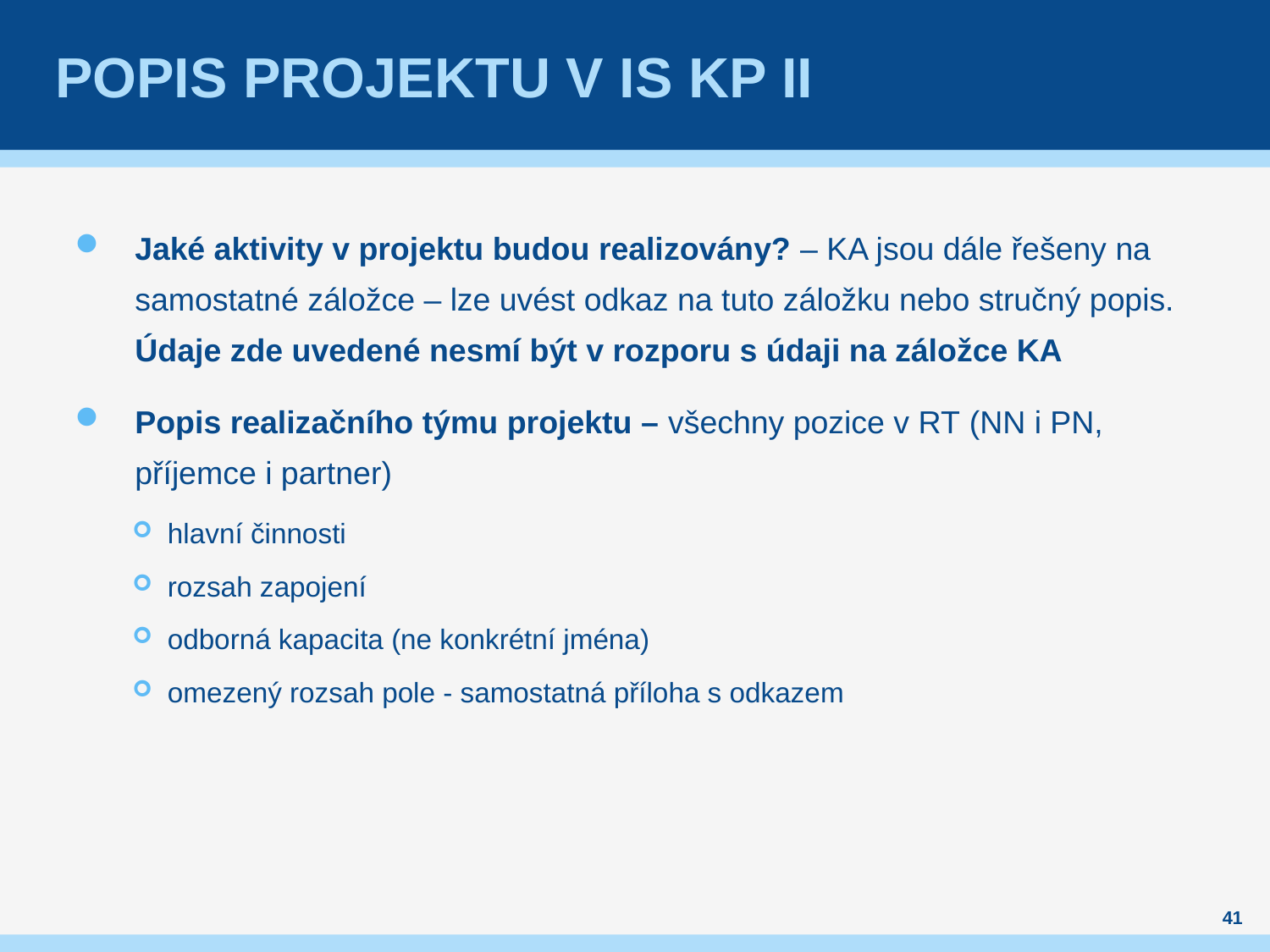

# Popis projektu v is kp II
Jaké aktivity v projektu budou realizovány? – KA jsou dále řešeny na samostatné záložce – lze uvést odkaz na tuto záložku nebo stručný popis. Údaje zde uvedené nesmí být v rozporu s údaji na záložce KA
Popis realizačního týmu projektu – všechny pozice v RT (NN i PN, příjemce i partner)
hlavní činnosti
rozsah zapojení
odborná kapacita (ne konkrétní jména)
omezený rozsah pole - samostatná příloha s odkazem

41